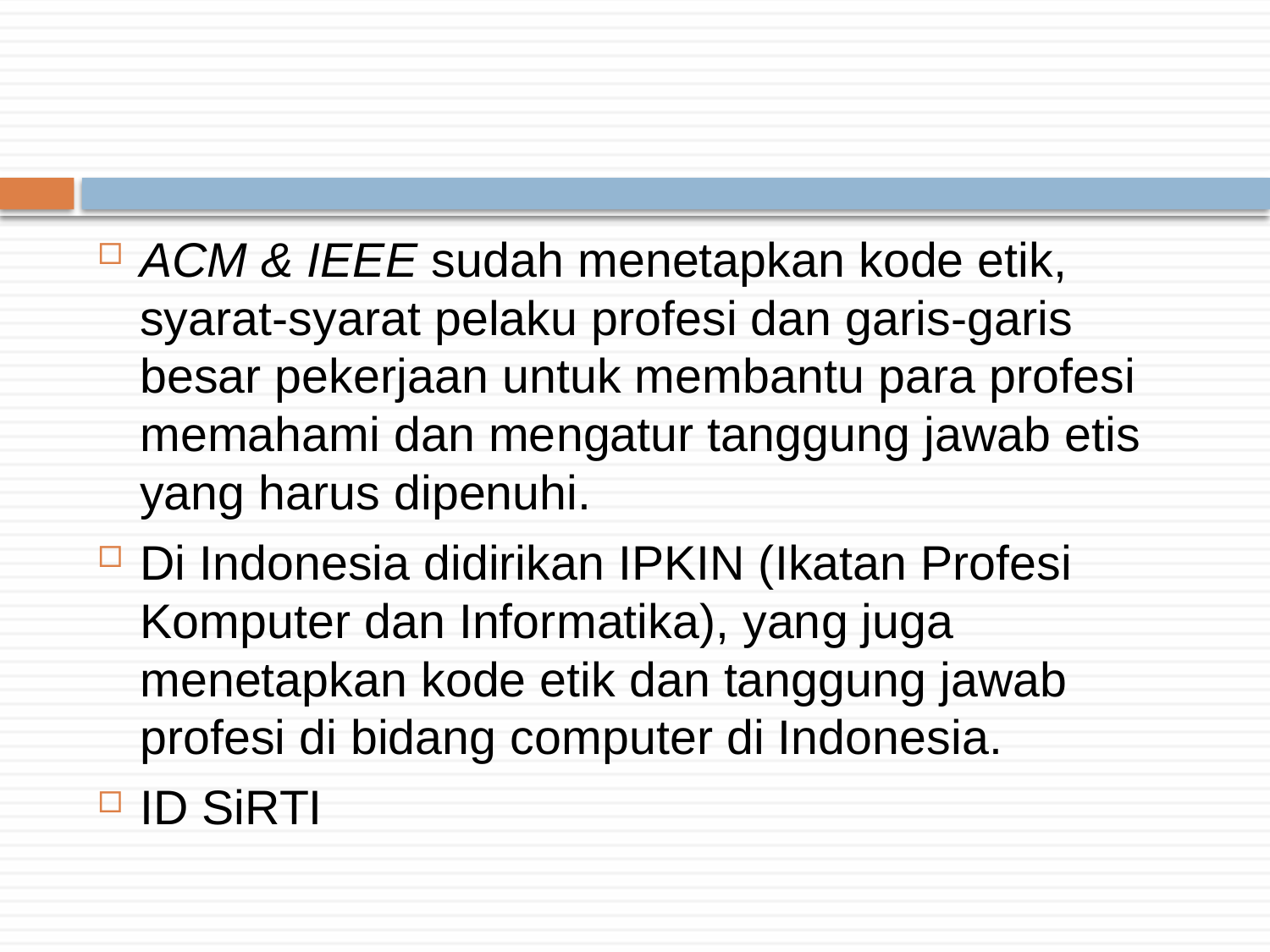

#
ACM & IEEE sudah menetapkan kode etik, syarat-syarat pelaku profesi dan garis-garis besar pekerjaan untuk membantu para profesi memahami dan mengatur tanggung jawab etis yang harus dipenuhi.
Di Indonesia didirikan IPKIN (Ikatan Profesi Komputer dan Informatika), yang juga menetapkan kode etik dan tanggung jawab profesi di bidang computer di Indonesia.
ID SiRTI